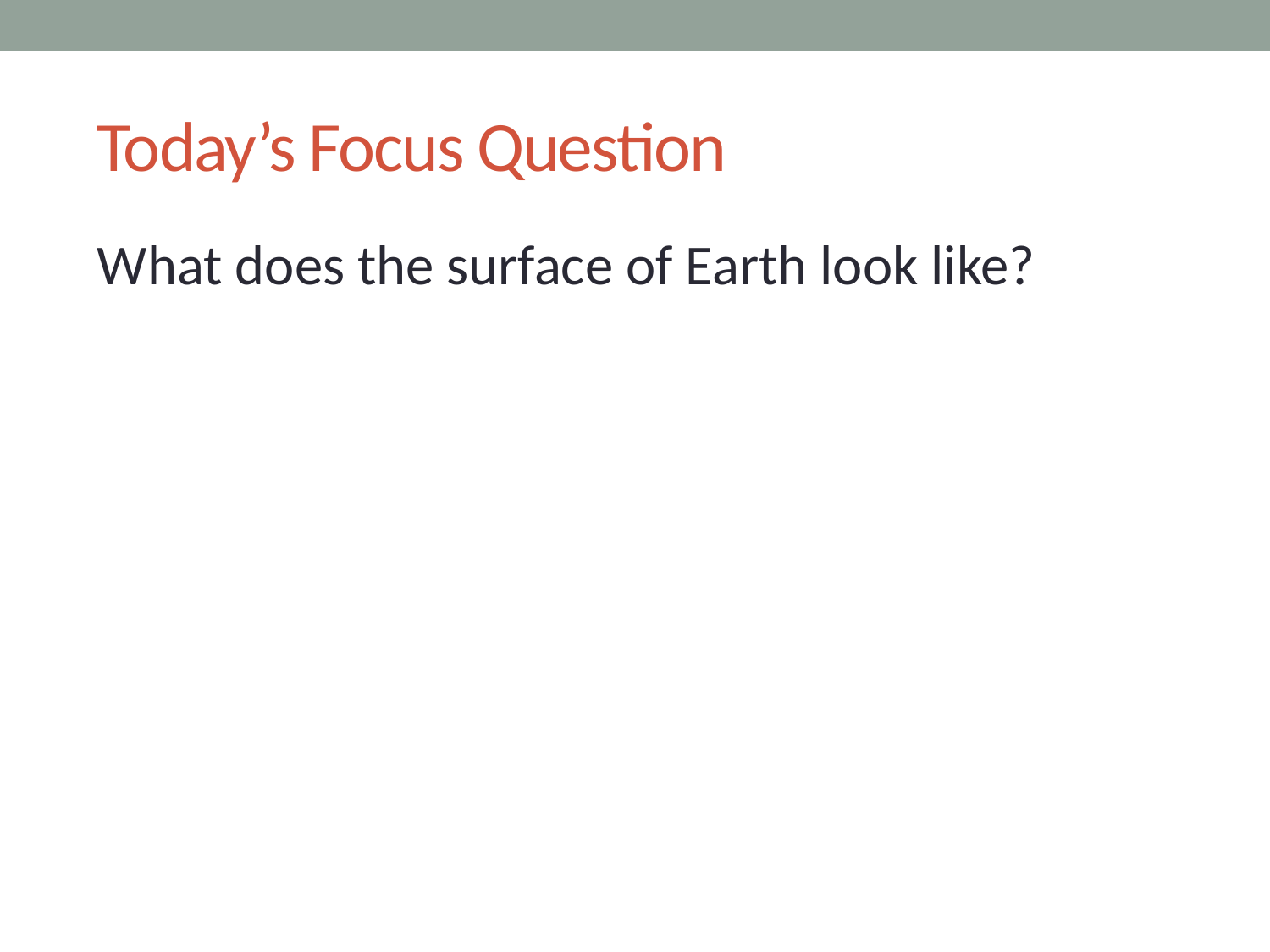

# Today’s Focus Question
What does the surface of Earth look like?